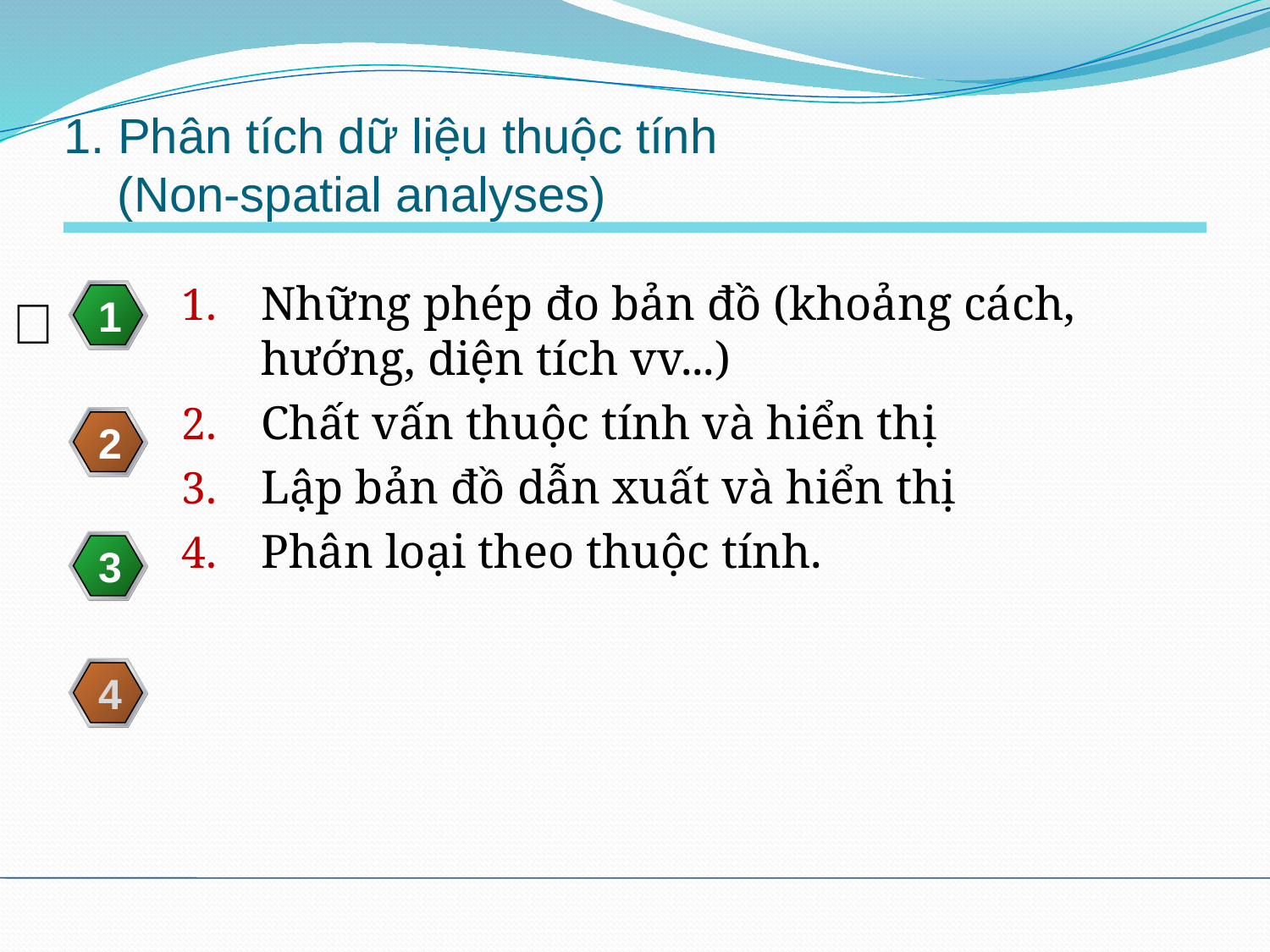

# 1. Phân tích dữ liệu thuộc tính (Non-spatial analyses)
Những phép đo bản đồ (khoảng cách, hướng, diện tích vv...)
Chất vấn thuộc tính và hiển thị
Lập bản đồ dẫn xuất và hiển thị
Phân loại theo thuộc tính.